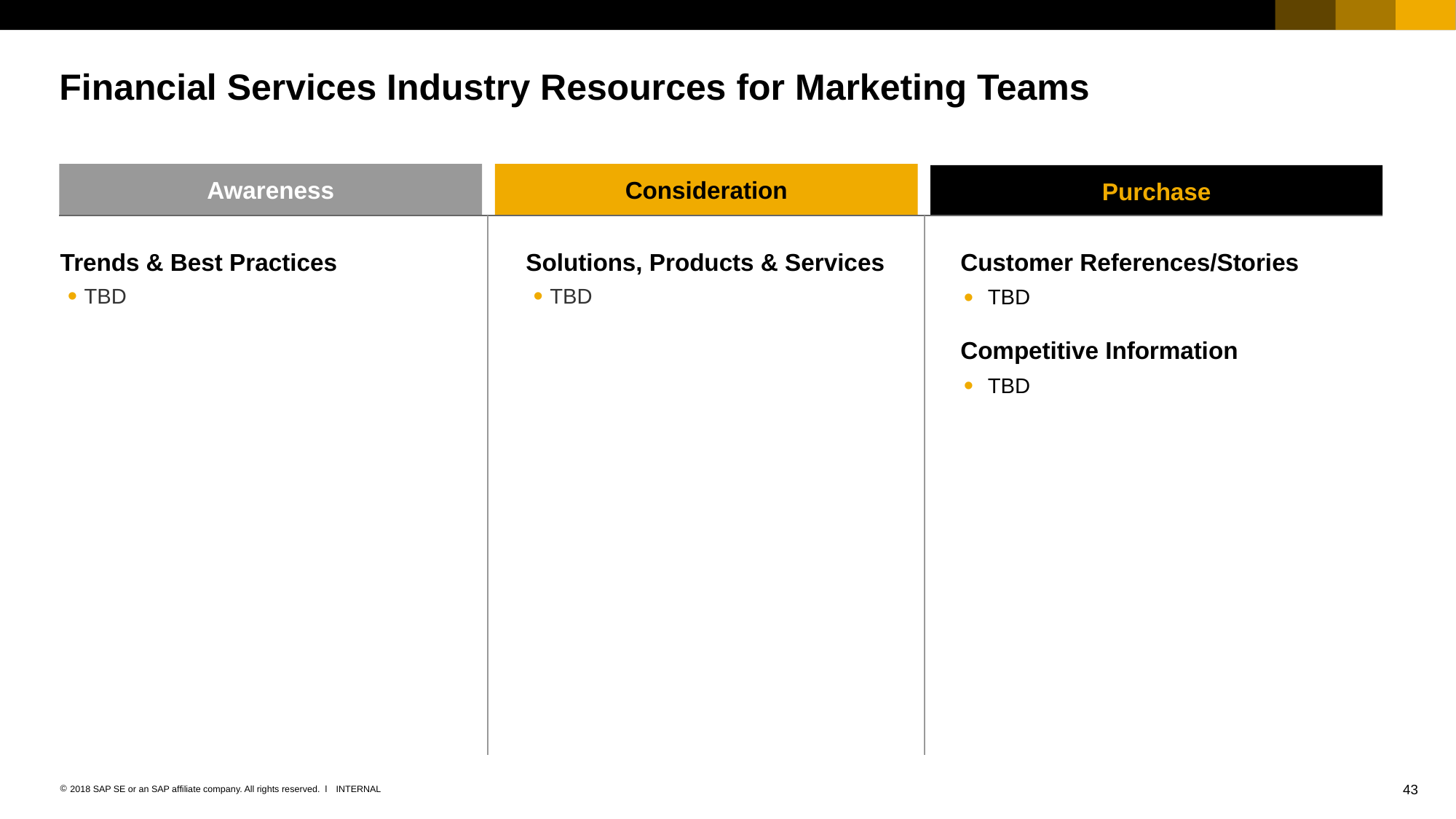

# Financial Services Industry Resources for Marketing Teams
Awareness
Consideration
Purchase
Trends & Best Practices
TBD

Solutions, Products & Services
TBD

Customer References/Stories
TBD

Competitive Information
TBD